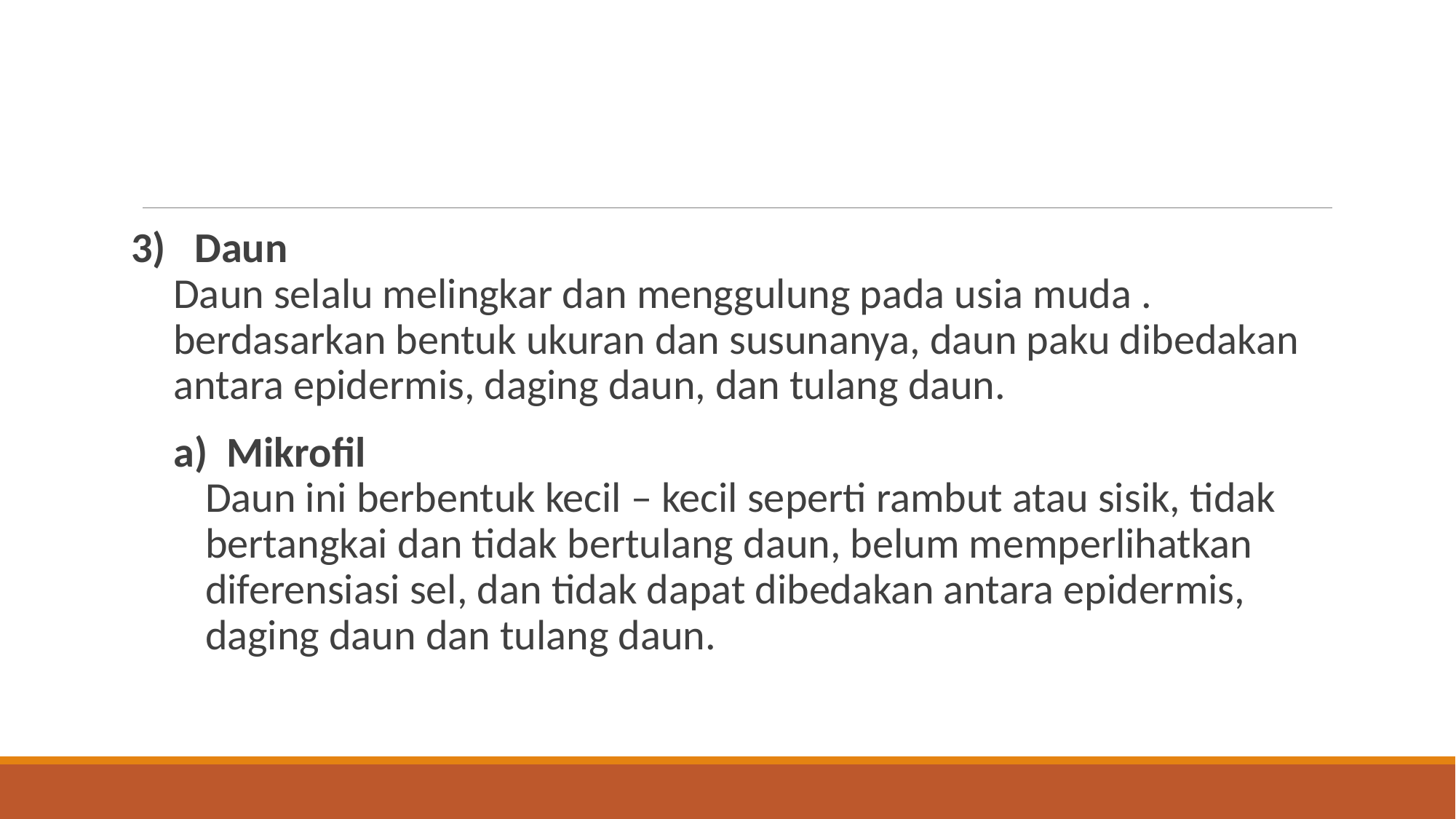

#
3)   Daun
Daun selalu melingkar dan menggulung pada usia muda . berdasarkan bentuk ukuran dan susunanya, daun paku dibedakan antara epidermis, daging daun, dan tulang daun.
a)  Mikrofil
Daun ini berbentuk kecil – kecil seperti rambut atau sisik, tidak bertangkai dan tidak bertulang daun, belum memperlihatkan diferensiasi sel, dan tidak dapat dibedakan antara epidermis, daging daun dan tulang daun.